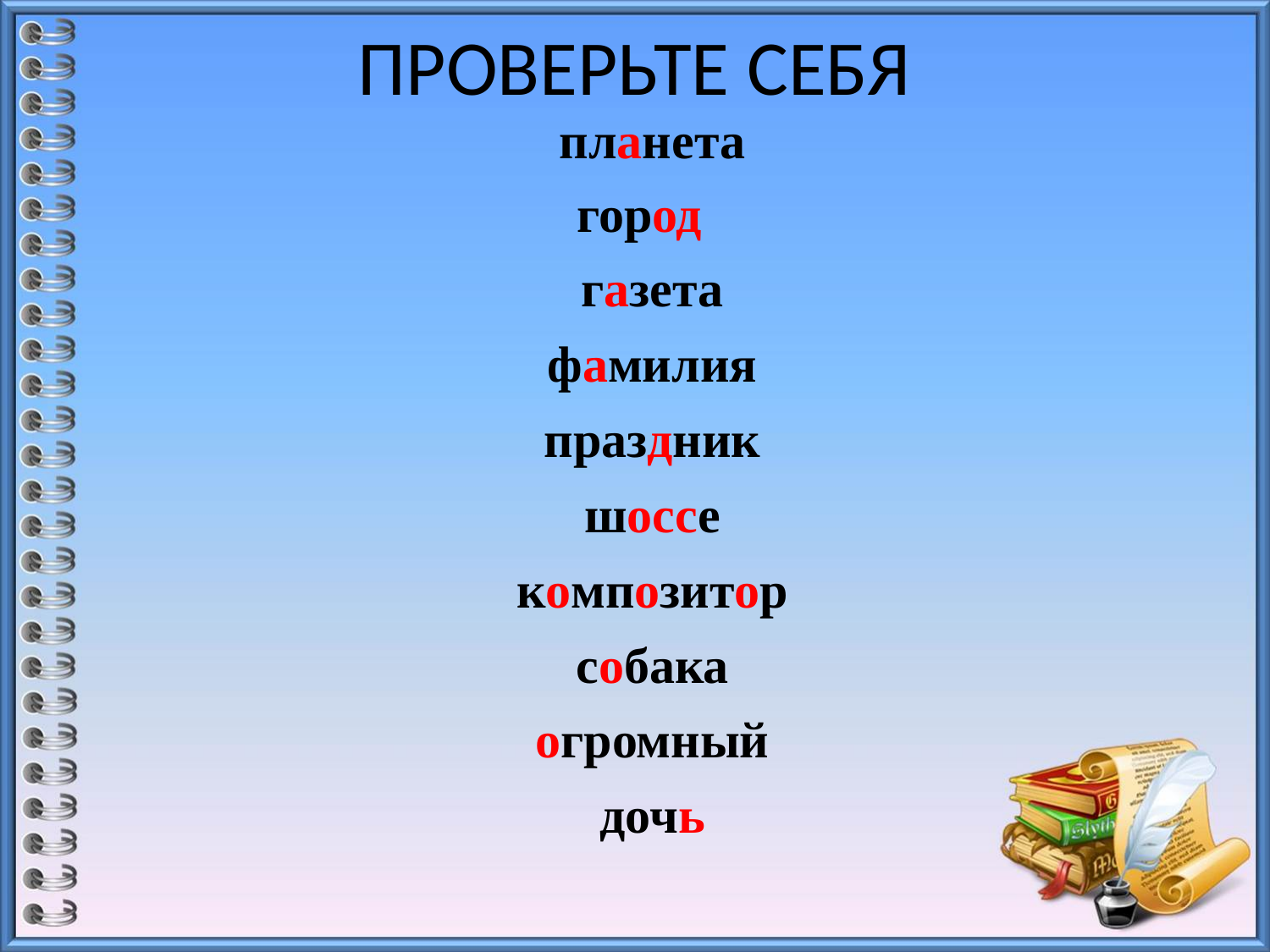

# ПРОВЕРЬТЕ СЕБЯ
    планета
  город
    газета
    фамилия
    праздник
    шоссе
    композитор
    собака
    огромный
    дочь